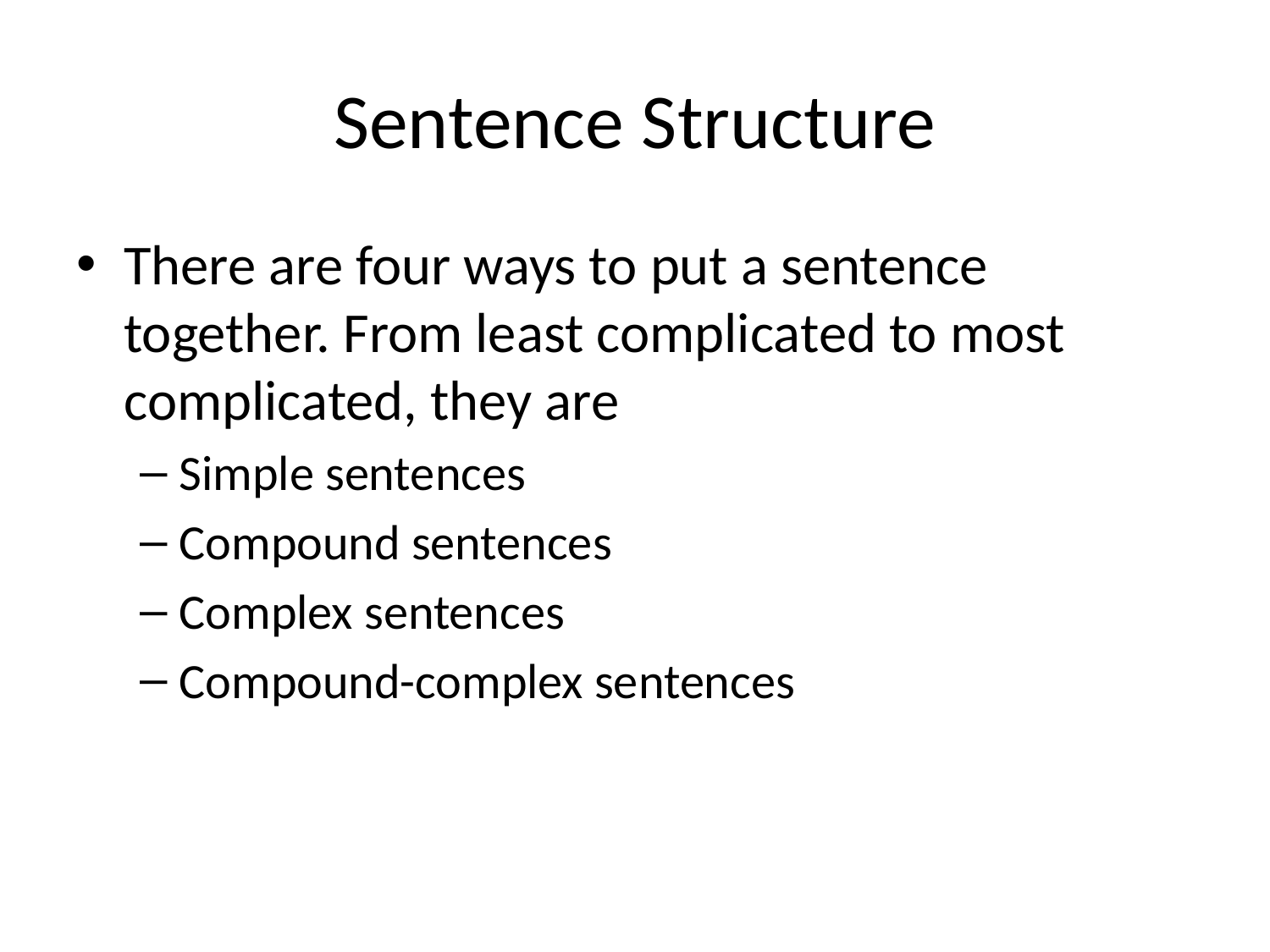

# Sentence Structure
There are four ways to put a sentence together. From least complicated to most complicated, they are
Simple sentences
Compound sentences
Complex sentences
Compound-complex sentences